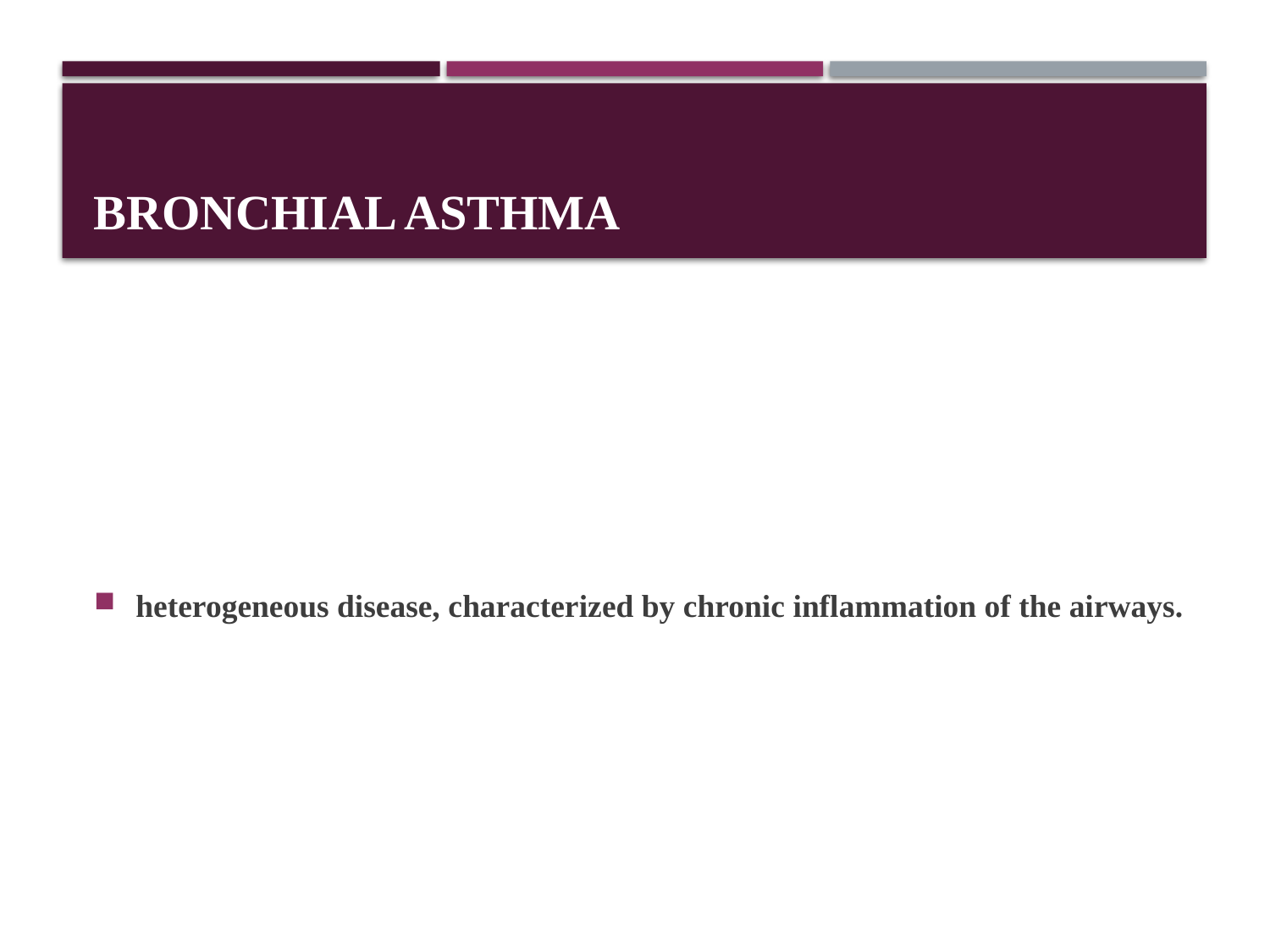

# BRONCHIAL ASTHMA

heterogeneous disease, characterized by chronic inflammation of the airways.